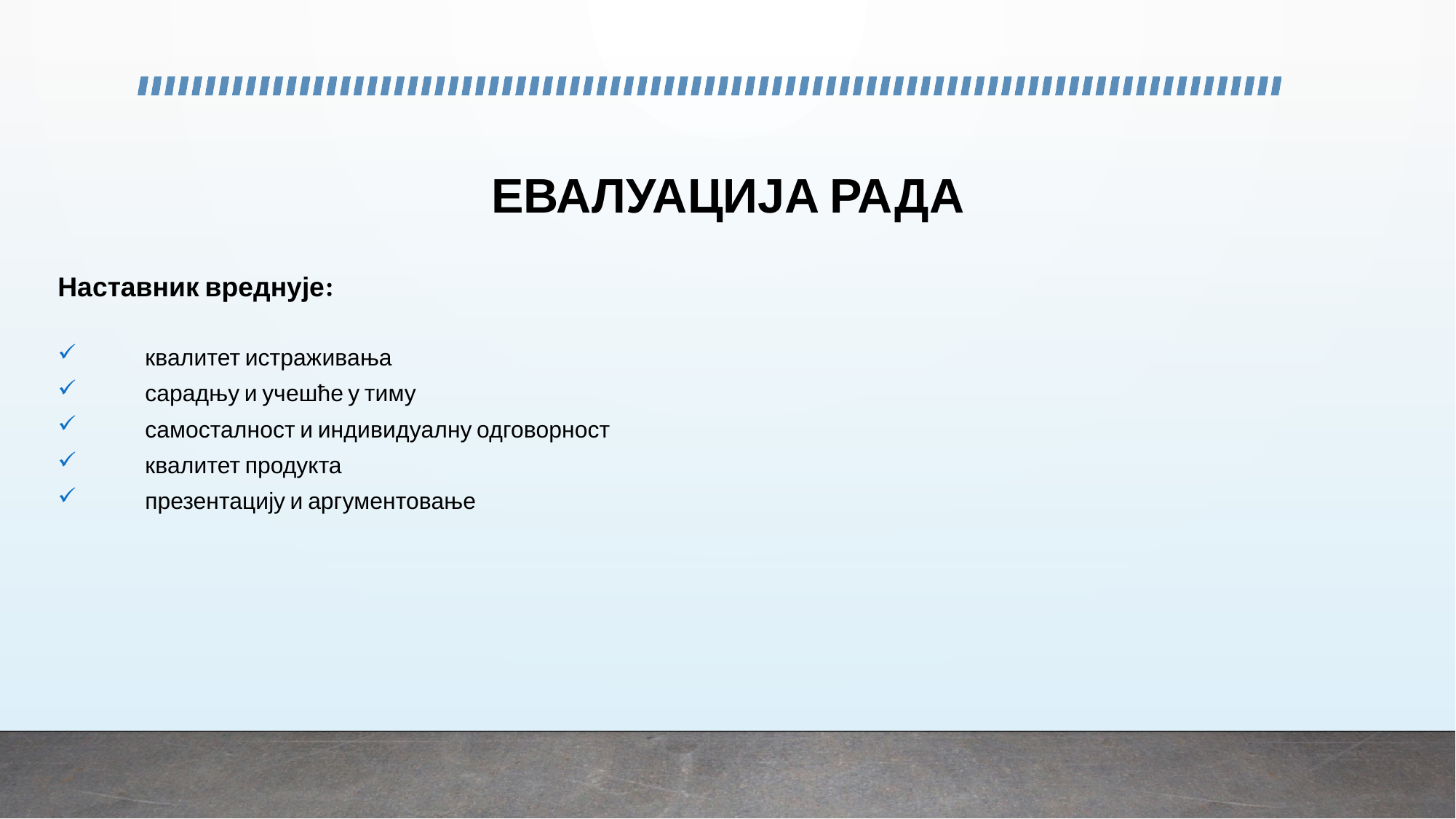

# ЕВАЛУАЦИЈА РАДА
Наставник вреднује:
квалитет истраживања
сарадњу и учешће у тиму
самосталност и индивидуалну одговорност
квалитет продукта
презентацију и аргументовање